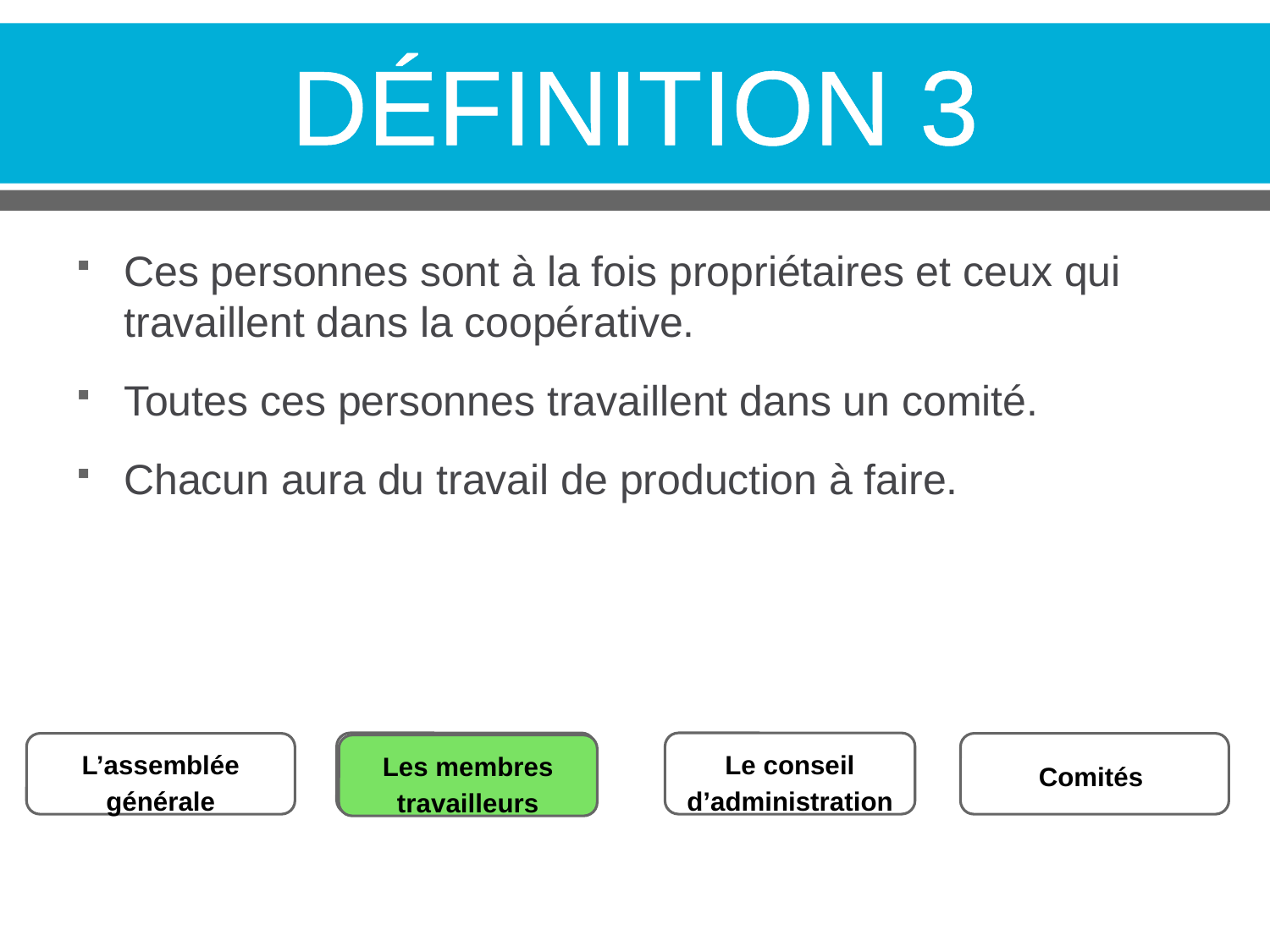

# DÉFINITION 3
Ces personnes sont à la fois propriétaires et ceux qui travaillent dans la coopérative.

Toutes ces personnes travaillent dans un comité.

Chacun aura du travail de production à faire.

Les membres travailleurs

Le conseil d’administration

L’assemblée générale

Comités
Les membres travailleurs